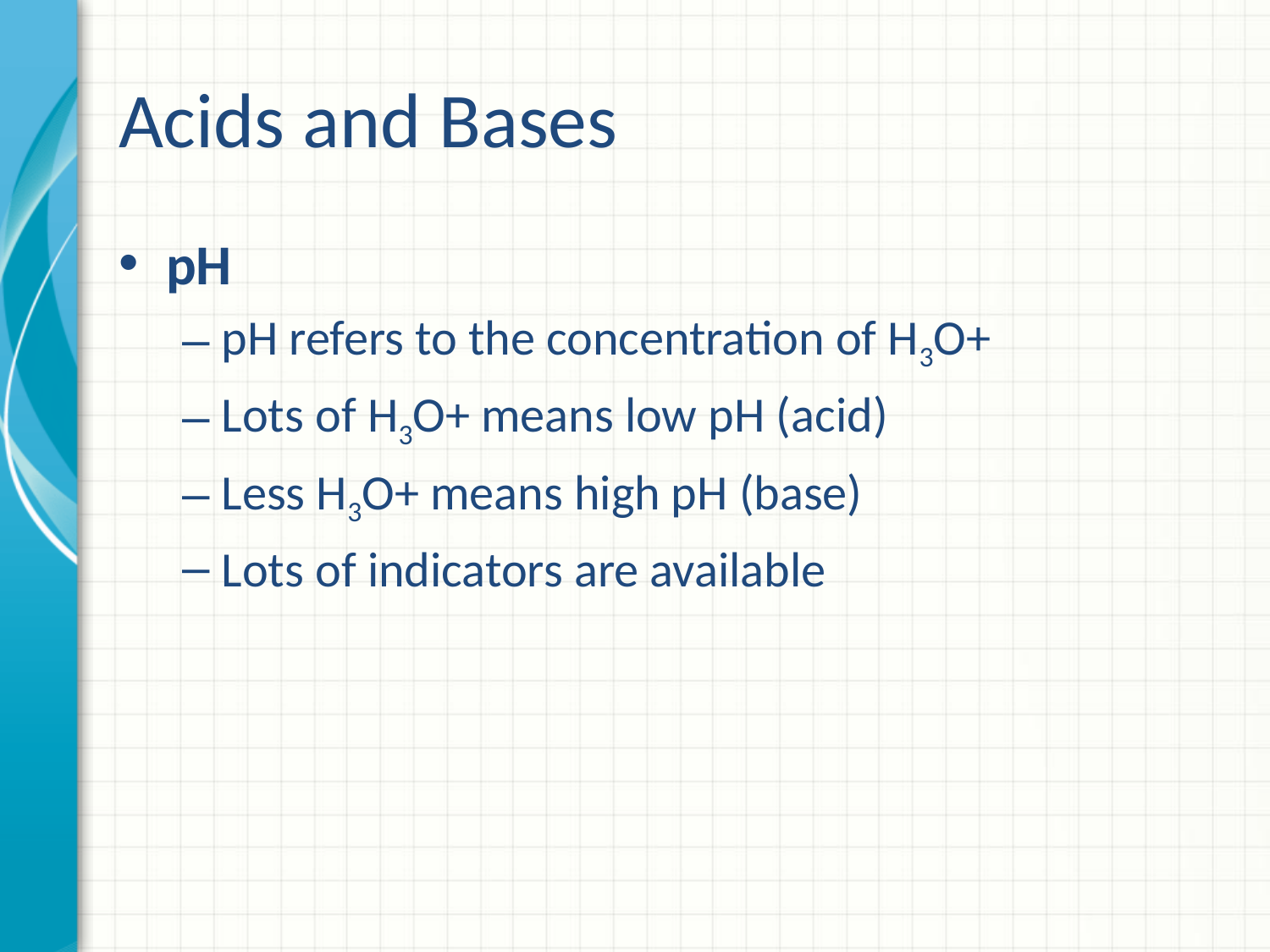

# Acids and Bases
pH
pH refers to the concentration of H3O+
Lots of H3O+ means low pH (acid)
Less H3O+ means high pH (base)
Lots of indicators are available